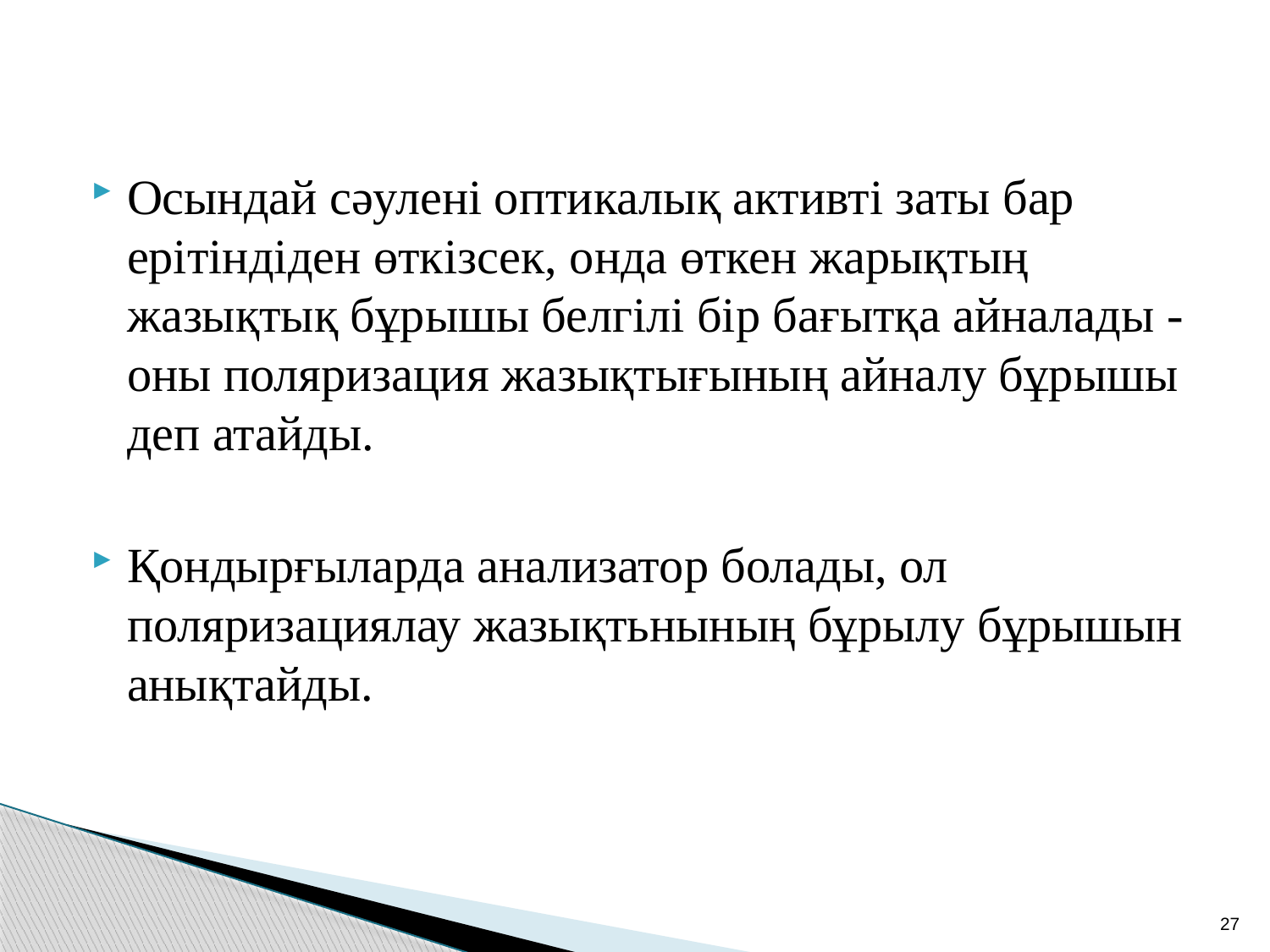

Осындай сәулені оптикалық активті заты бар ерітіндіден өткізсек, онда өткен жарықтың жазықтық бұрышы белгілі бір бағытқа айналады - оны поляризация жазықтығының айналу бұрышы деп атайды.

Қондырғыларда анализатор болады, ол поляризациялау жазықтьнының бұрылу бұрышын анықтайды.
27